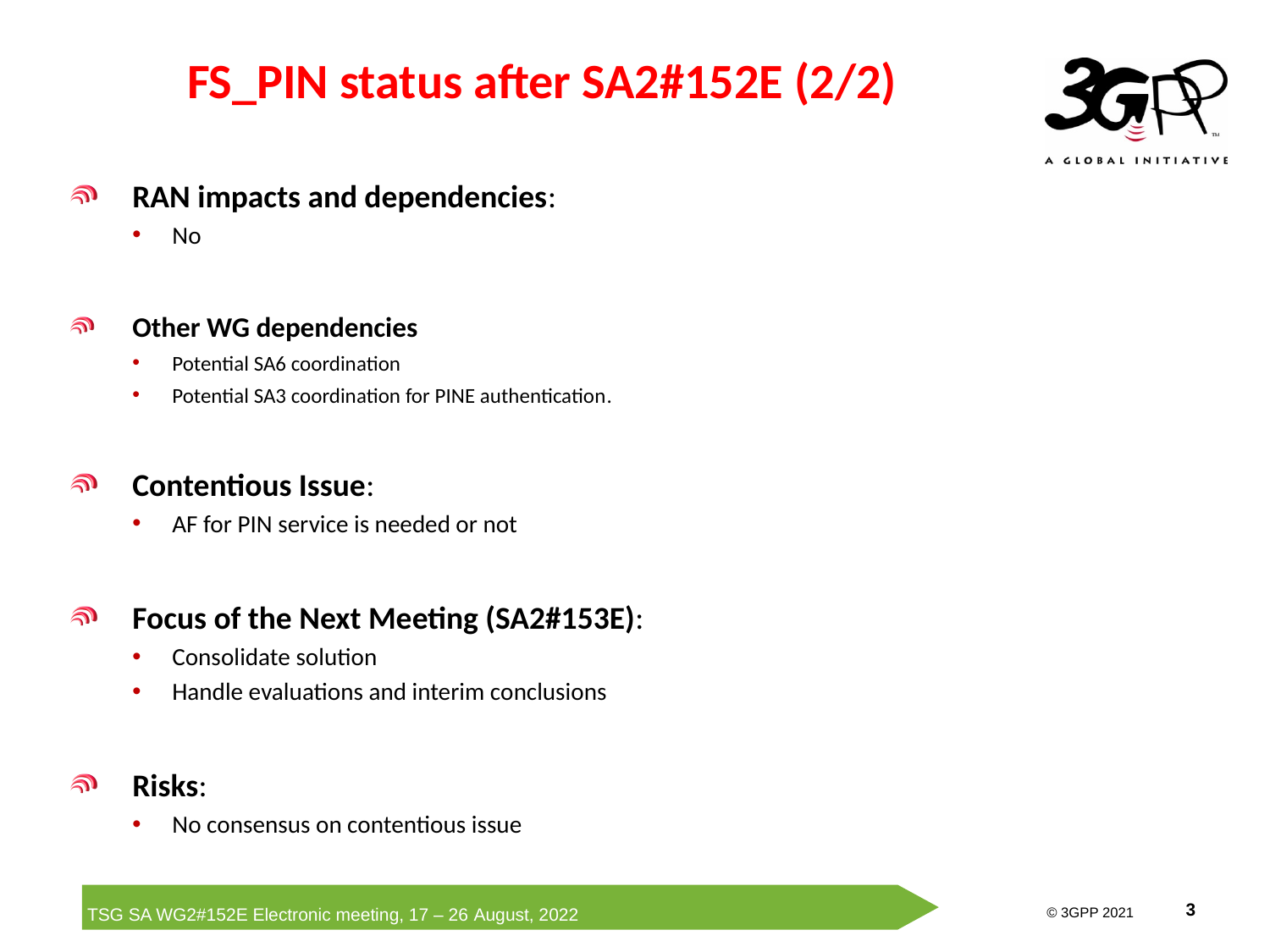

FS_PIN status after SA2#152E (2/2)
RAN impacts and dependencies:
No

Other WG dependencies
Potential SA6 coordination
Potential SA3 coordination for PINE authentication.

Contentious Issue:
AF for PIN service is needed or not

Focus of the Next Meeting (SA2#153E):
Consolidate solution
Handle evaluations and interim conclusions

Risks:
No consensus on contentious issue